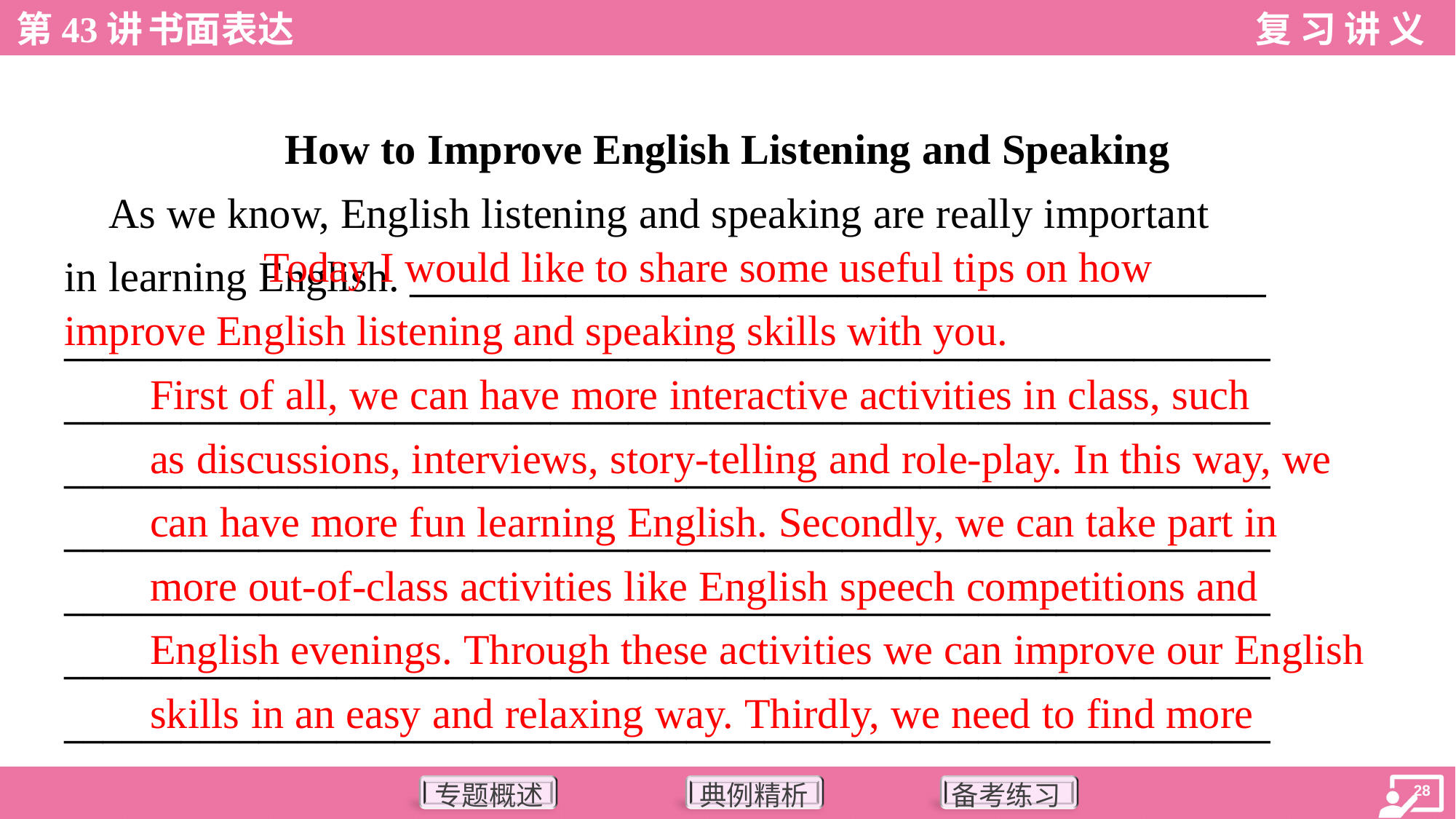

How to Improve English Listening and Speaking
    As we know, English listening and speaking are really important
in learning English. ____________________________________________
______________________________________________________________
______________________________________________________________
______________________________________________________________
______________________________________________________________
______________________________________________________________
______________________________________________________________
______________________________________________________________
                  Today I would like to share some useful tips on how
improve English listening and speaking skills with you.
First of all, we can have more interactive activities in class, such
as discussions, interviews, story-telling and role-play. In this way, we
can have more fun learning English. Secondly, we can take part in
more out-of-class activities like English speech competitions and
English evenings. Through these activities we can improve our English
skills in an easy and relaxing way. Thirdly, we need to find more